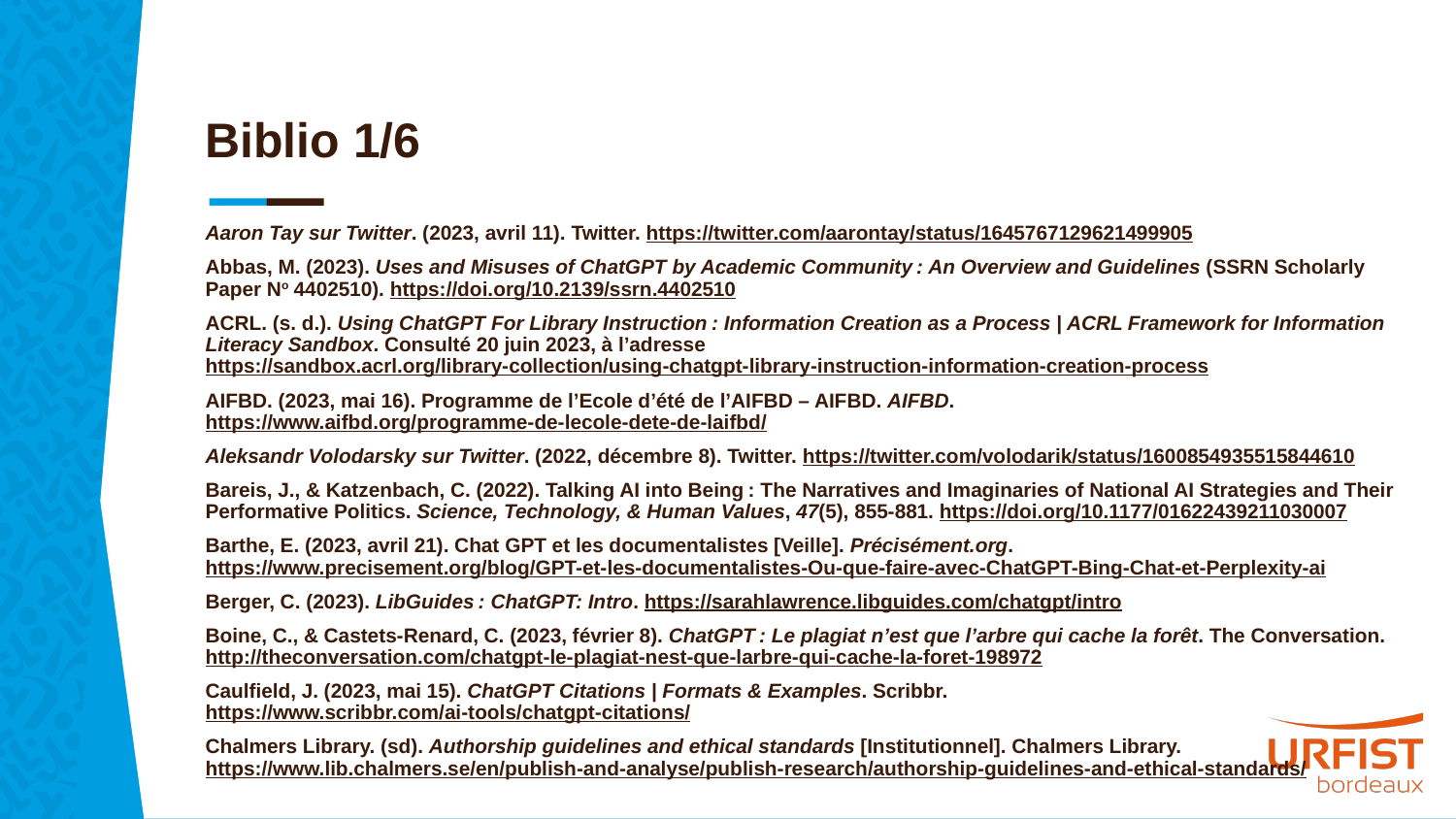

# Biblio 1/6
Aaron Tay sur Twitter. (2023, avril 11). Twitter. https://twitter.com/aarontay/status/1645767129621499905
Abbas, M. (2023). Uses and Misuses of ChatGPT by Academic Community : An Overview and Guidelines (SSRN Scholarly Paper No 4402510). https://doi.org/10.2139/ssrn.4402510
ACRL. (s. d.). Using ChatGPT For Library Instruction : Information Creation as a Process | ACRL Framework for Information Literacy Sandbox. Consulté 20 juin 2023, à l’adresse https://sandbox.acrl.org/library-collection/using-chatgpt-library-instruction-information-creation-process
AIFBD. (2023, mai 16). Programme de l’Ecole d’été de l’AIFBD – AIFBD. AIFBD. https://www.aifbd.org/programme-de-lecole-dete-de-laifbd/
Aleksandr Volodarsky sur Twitter. (2022, décembre 8). Twitter. https://twitter.com/volodarik/status/1600854935515844610
Bareis, J., & Katzenbach, C. (2022). Talking AI into Being : The Narratives and Imaginaries of National AI Strategies and Their Performative Politics. Science, Technology, & Human Values, 47(5), 855‑881. https://doi.org/10.1177/01622439211030007
Barthe, E. (2023, avril 21). Chat GPT et les documentalistes [Veille]. Précisément.org. https://www.precisement.org/blog/GPT-et-les-documentalistes-Ou-que-faire-avec-ChatGPT-Bing-Chat-et-Perplexity-ai
Berger, C. (2023). LibGuides : ChatGPT: Intro. https://sarahlawrence.libguides.com/chatgpt/intro
Boine, C., & Castets-Renard, C. (2023, février 8). ChatGPT : Le plagiat n’est que l’arbre qui cache la forêt. The Conversation. http://theconversation.com/chatgpt-le-plagiat-nest-que-larbre-qui-cache-la-foret-198972
Caulfield, J. (2023, mai 15). ChatGPT Citations | Formats & Examples. Scribbr. https://www.scribbr.com/ai-tools/chatgpt-citations/
Chalmers Library. (sd). Authorship guidelines and ethical standards [Institutionnel]. Chalmers Library. https://www.lib.chalmers.se/en/publish-and-analyse/publish-research/authorship-guidelines-and-ethical-standards/